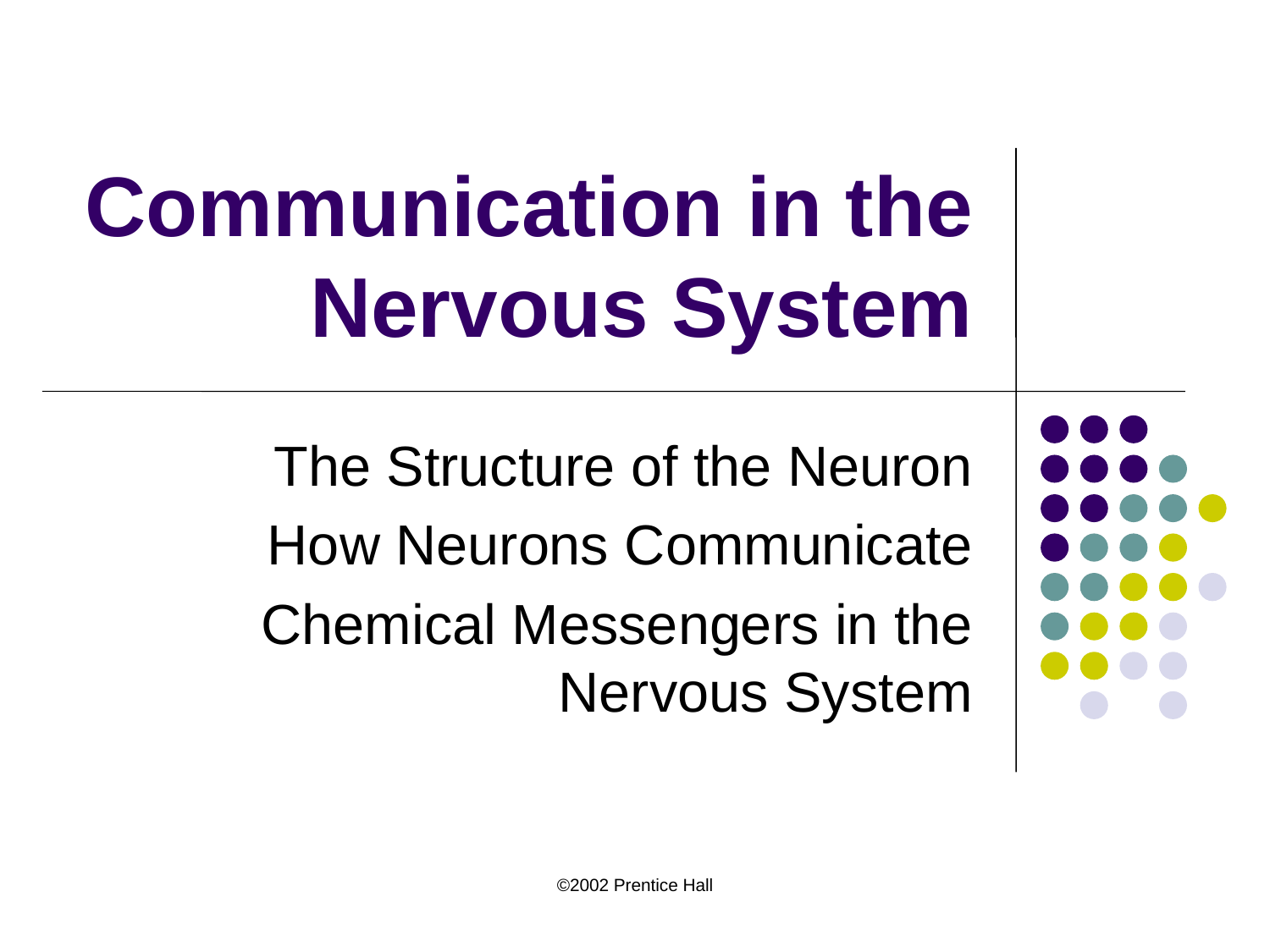

# Communication in the Nervous System
The Structure of the Neuron
How Neurons Communicate
Chemical Messengers in the Nervous System
©2002 Prentice Hall